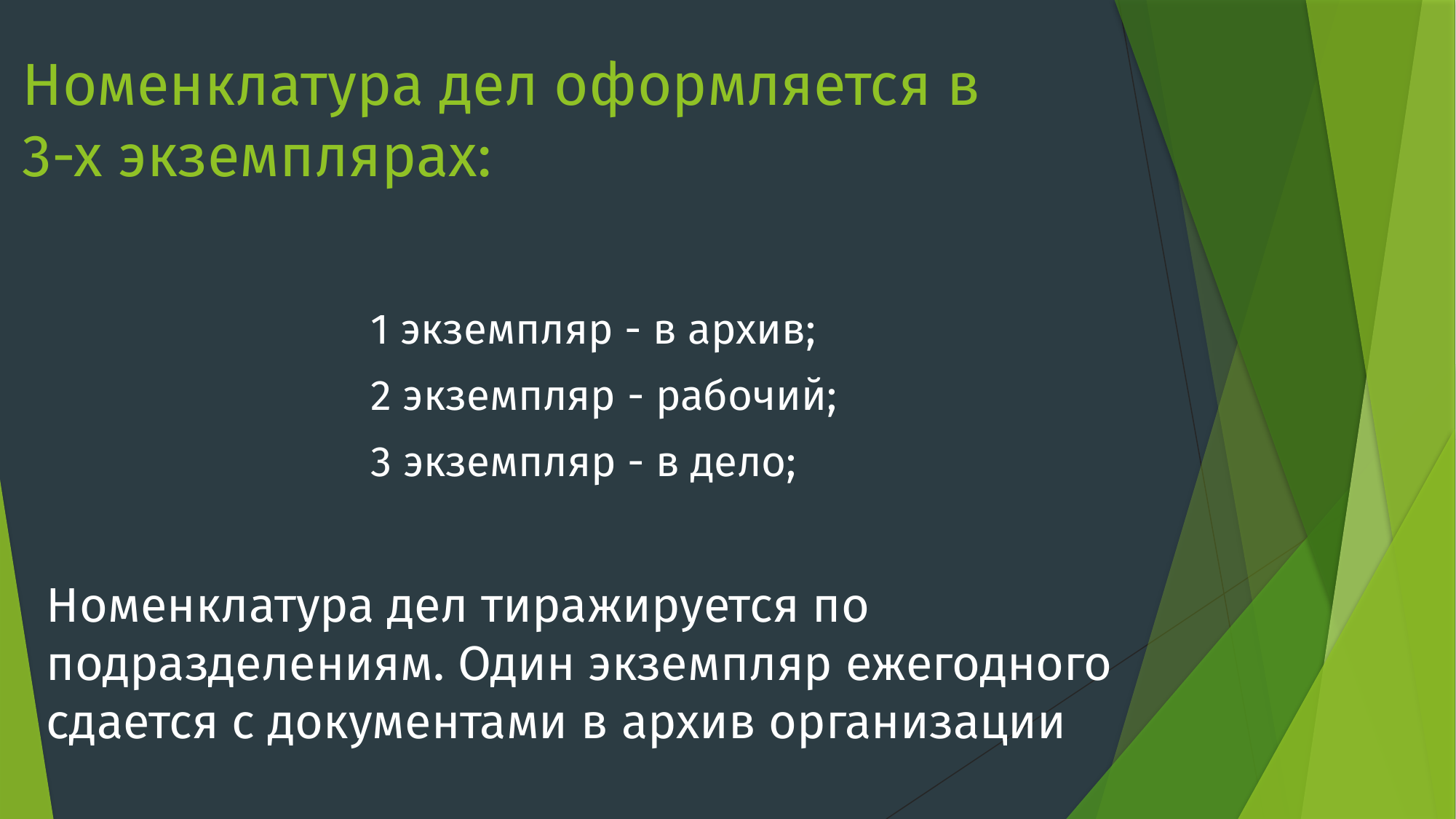

# Номенклатура дел оформляется в 3-х экземплярах:
1 экземпляр - в архив;
2 экземпляр - рабочий;
3 экземпляр - в дело;
Номенклатура дел тиражируется по подразделениям. Один экземпляр ежегодного сдается с документами в архив организации